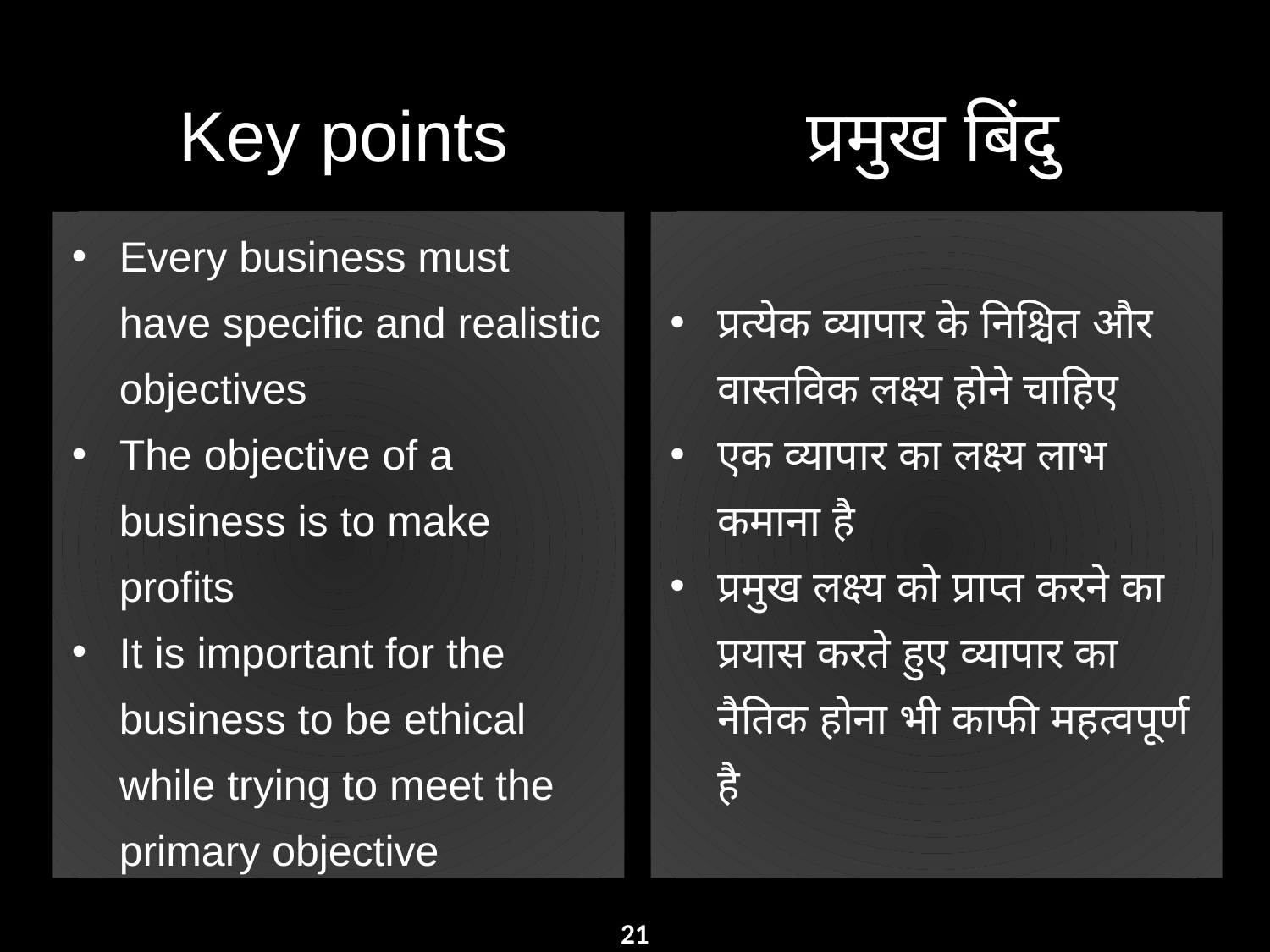

Key points
प्रमुख बिंदु
Every business must have specific and realistic objectives
The objective of a business is to make profits
It is important for the business to be ethical while trying to meet the primary objective
प्रत्येक व्यापार के निश्चित और वास्तविक लक्ष्य होने चाहिए
एक व्यापार का लक्ष्य लाभ कमाना है
प्रमुख लक्ष्य को प्राप्त करने का प्रयास करते हुए व्यापार का नैतिक होना भी काफी महत्वपूर्ण है
21